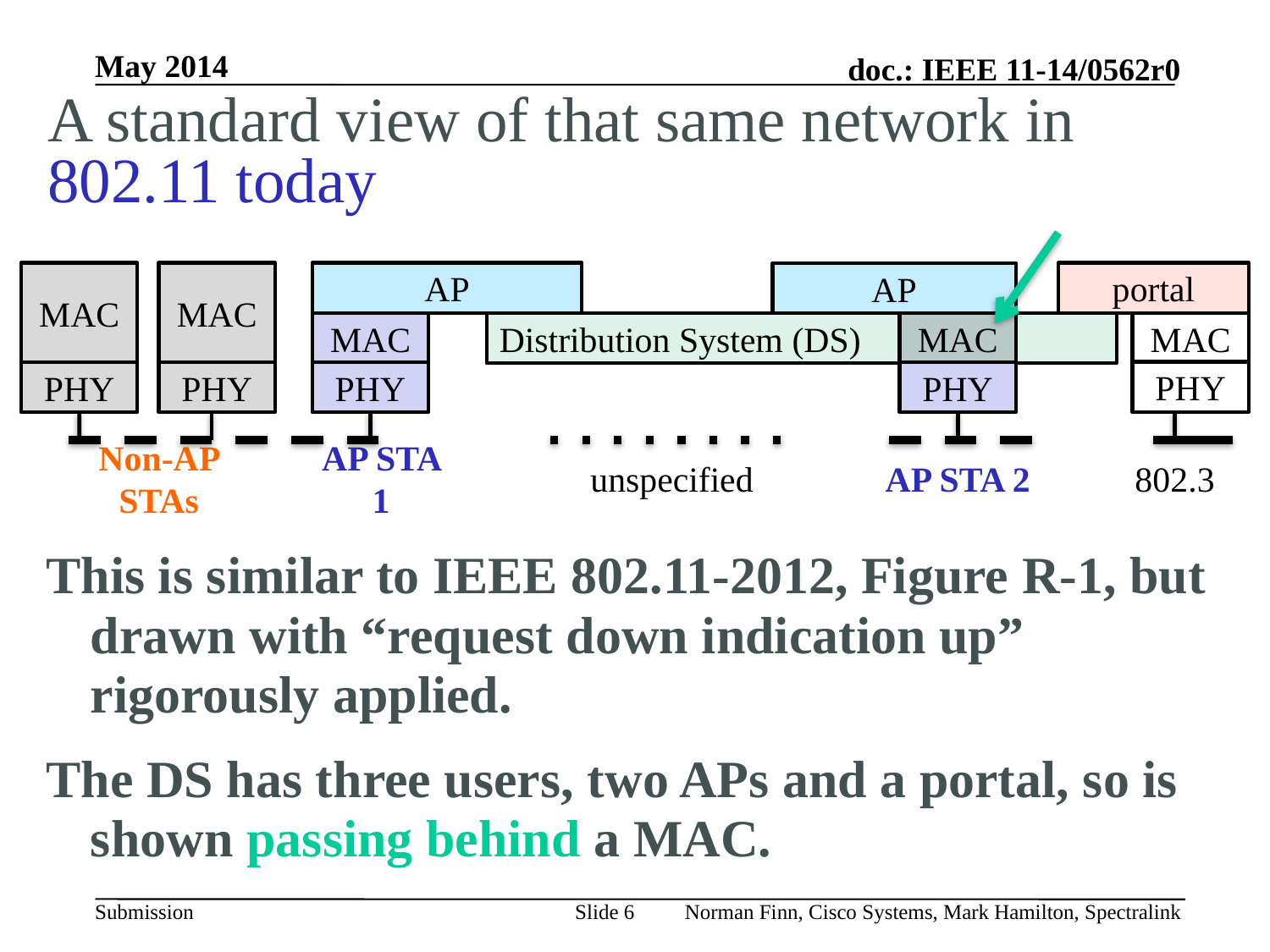

# A standard view of that same network in 802.11 today
MAC
MAC
AP
portal
AP
MAC
Distribution System (DS)
MAC
MAC
PHY
PHY
PHY
PHY
PHY
Non-AP STAs
AP STA 1
AP STA 2
unspecified
802.3
This is similar to IEEE 802.11-2012, Figure R-1, but drawn with “request down indication up” rigorously applied.
The DS has three users, two APs and a portal, so is shown passing behind a MAC.